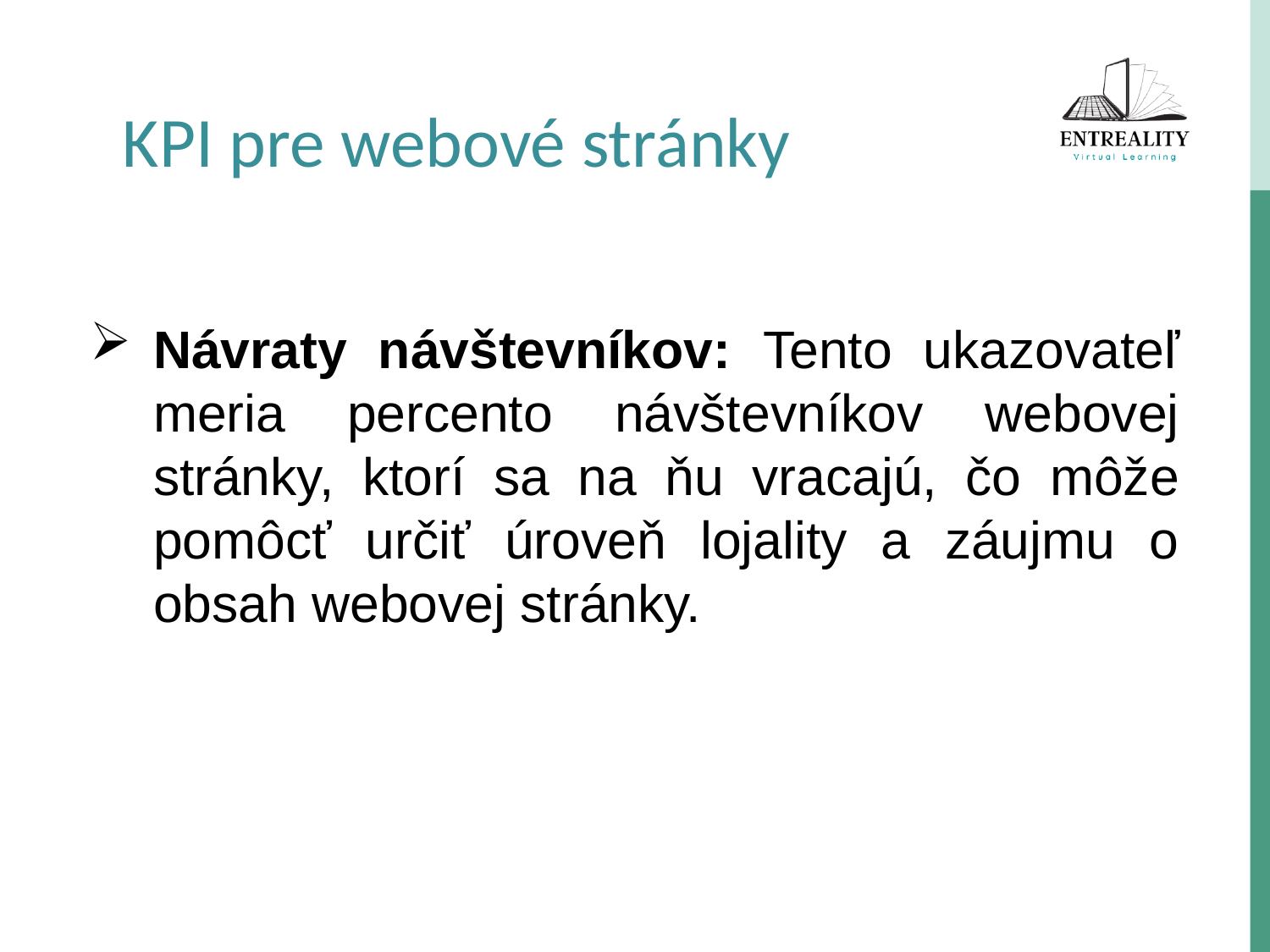

KPI pre webové stránky
Návraty návštevníkov: Tento ukazovateľ meria percento návštevníkov webovej stránky, ktorí sa na ňu vracajú, čo môže pomôcť určiť úroveň lojality a záujmu o obsah webovej stránky.